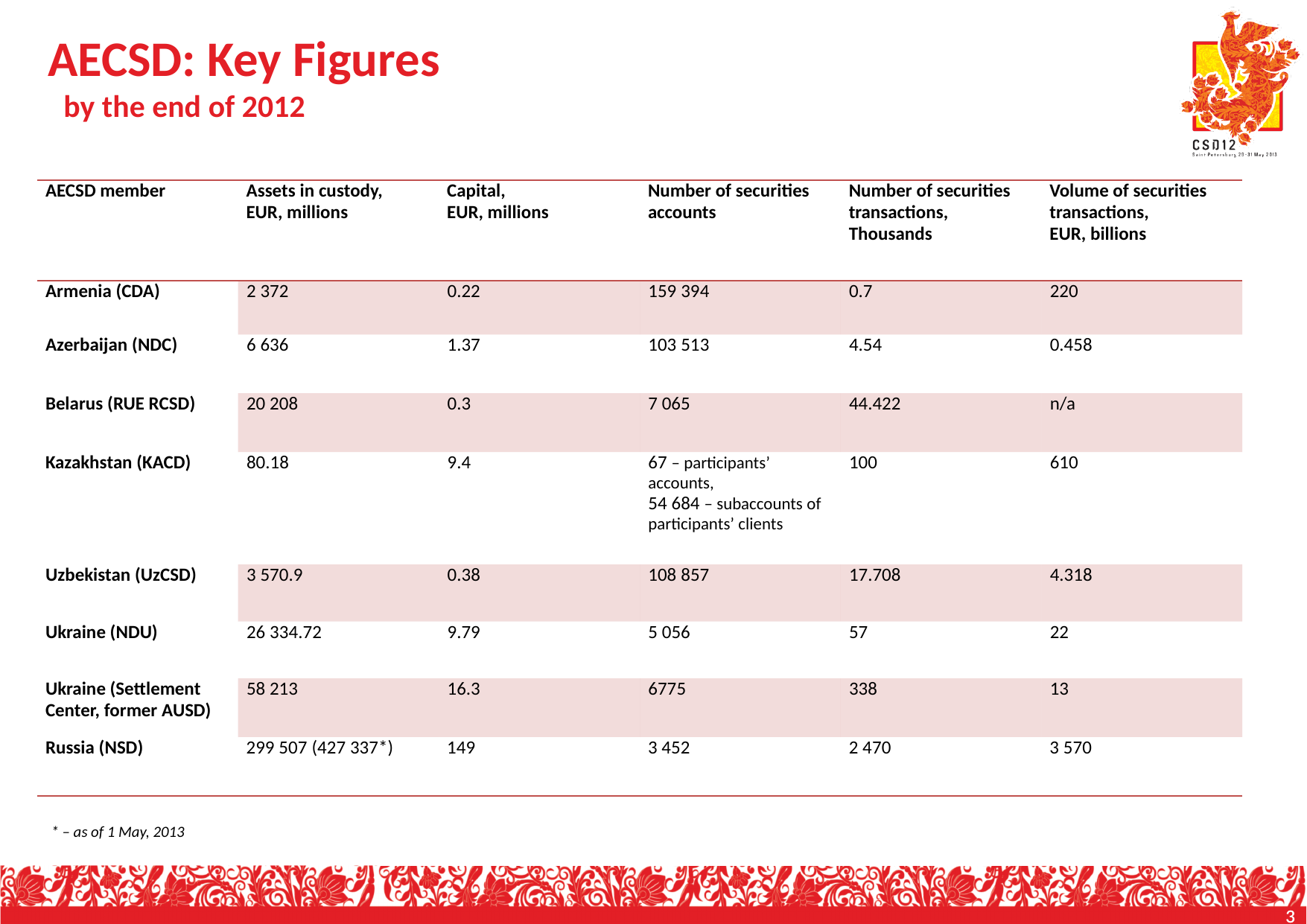

AECSD: Key Figures
by the end of 2012
| AECSD member | Assets in custody, EUR, millions | Capital, EUR, millions | Number of securities accounts | Number of securities transactions, Thousands | Volume of securities transactions, EUR, billions |
| --- | --- | --- | --- | --- | --- |
| Armenia (CDA) | 2 372 | 0.22 | 159 394 | 0.7 | 220 |
| Azerbaijan (NDC) | 6 636 | 1.37 | 103 513 | 4.54 | 0.458 |
| Belarus (RUE RCSD) | 20 208 | 0.3 | 7 065 | 44.422 | n/a |
| Kazakhstan (KACD) | 80.18 | 9.4 | 67 – participants’ accounts, 54 684 – subaccounts of participants’ clients | 100 | 610 |
| Uzbekistan (UzCSD) | 3 570.9 | 0.38 | 108 857 | 17.708 | 4.318 |
| Ukraine (NDU) | 26 334.72 | 9.79 | 5 056 | 57 | 22 |
| Ukraine (Settlement Center, former AUSD) | 58 213 | 16.3 | 6775 | 338 | 13 |
| Russia (NSD) | 299 507 (427 337\*) | 149 | 3 452 | 2 470 | 3 570 |
* – as of 1 May, 2013
3
3